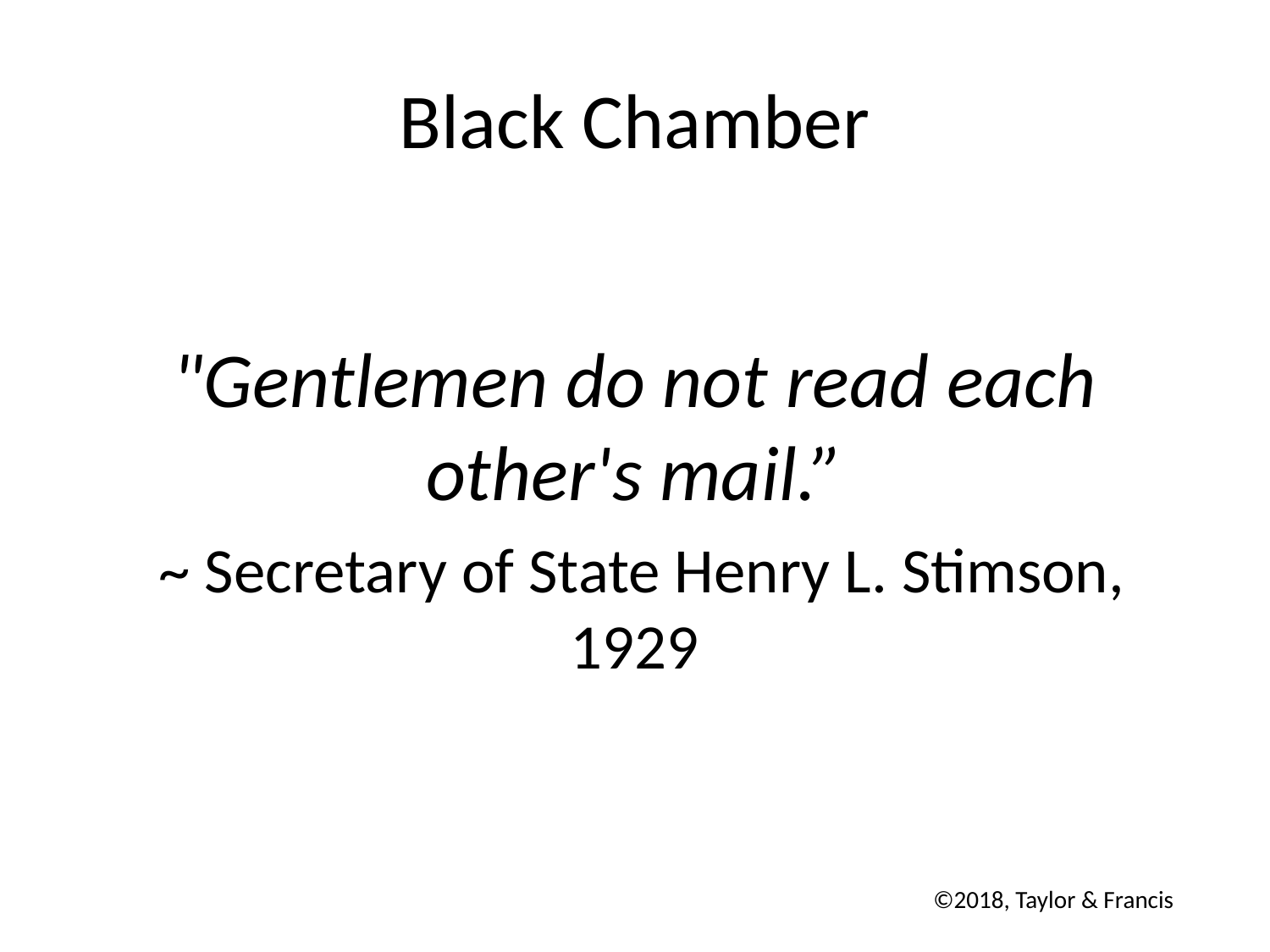

# Black Chamber
"Gentlemen do not read each other's mail.”
 ~ Secretary of State Henry L. Stimson, 1929
©2018, Taylor & Francis